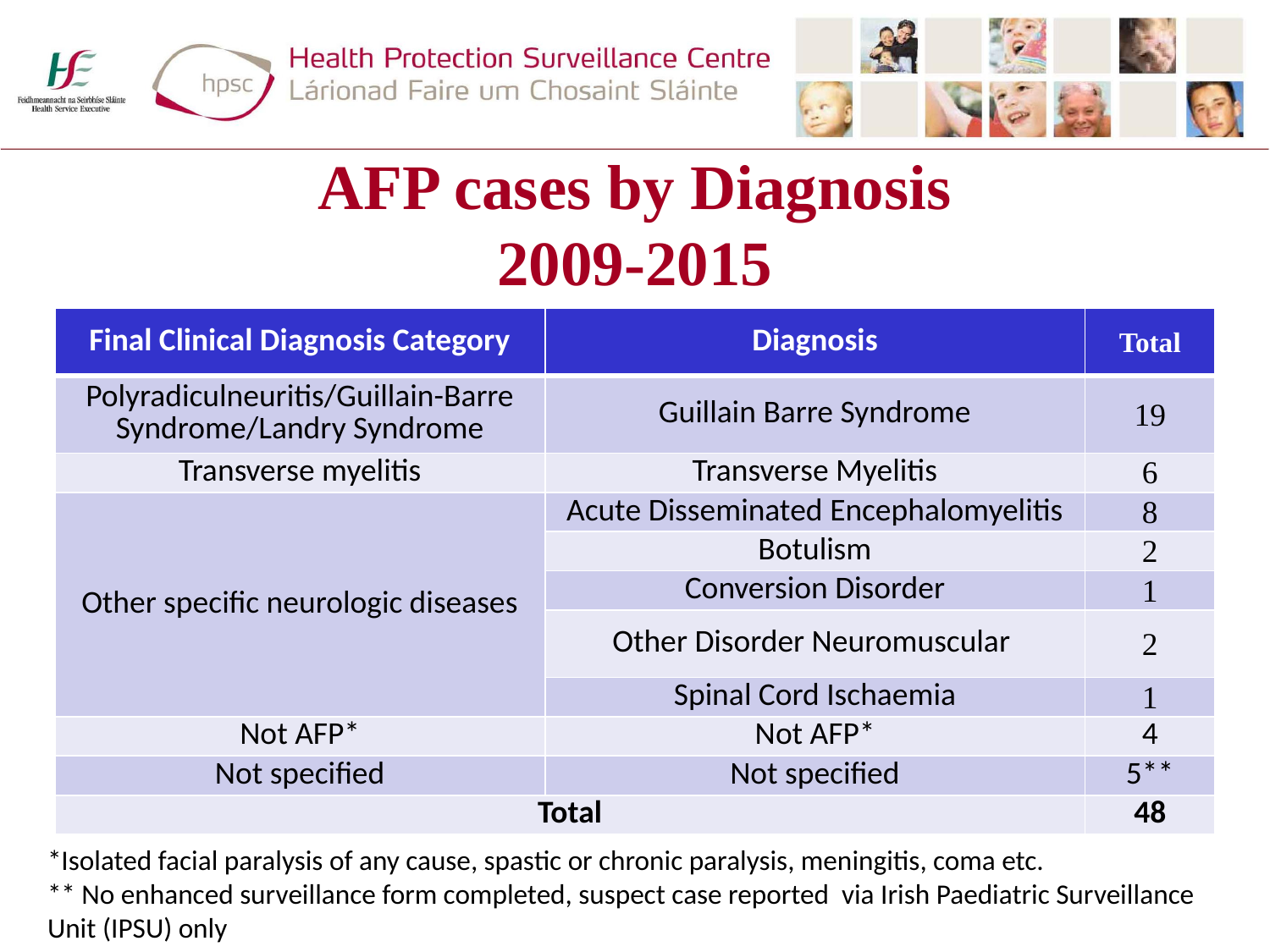

# AFP cases by Diagnosis 2009-2015
| Final Clinical Diagnosis Category | Diagnosis | Total |
| --- | --- | --- |
| Polyradiculneuritis/Guillain-Barre Syndrome/Landry Syndrome | Guillain Barre Syndrome | 19 |
| Transverse myelitis | Transverse Myelitis | 6 |
| Other specific neurologic diseases | Acute Disseminated Encephalomyelitis | 8 |
|  | Botulism | 2 |
|  | Conversion Disorder | 1 |
|  | Other Disorder Neuromuscular | 2 |
|  | Spinal Cord Ischaemia | 1 |
| Not AFP\* | Not AFP\* | 4 |
| Not specified | Not specified | 5\*\* |
| Total |  | 48 |
*Isolated facial paralysis of any cause, spastic or chronic paralysis, meningitis, coma etc.
** No enhanced surveillance form completed, suspect case reported  via Irish Paediatric Surveillance Unit (IPSU) only